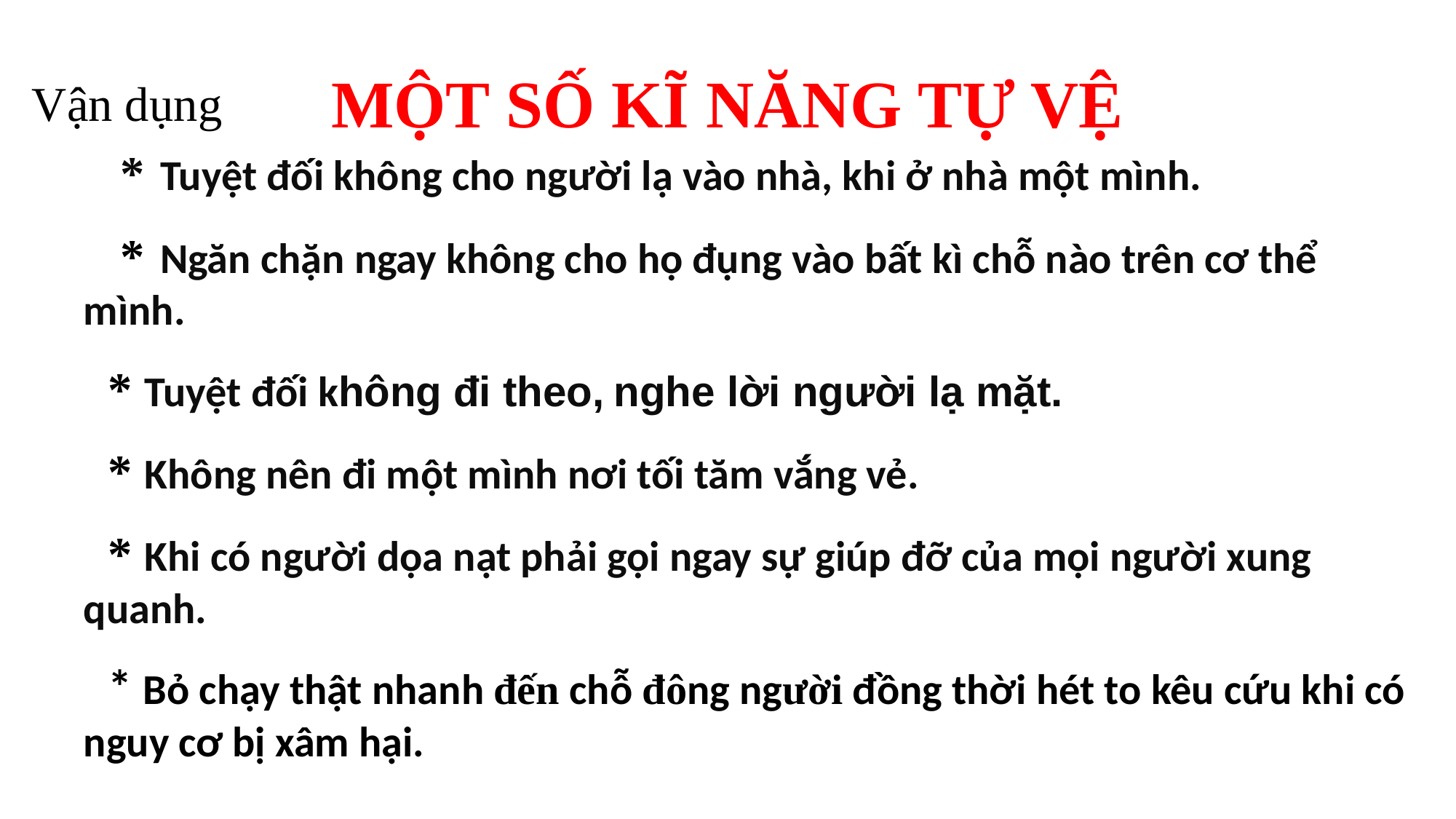

# MỘT SỐ KĨ NĂNG TỰ VỆ
Vận dụng
   *  Tuyệt đối không cho người lạ vào nhà, khi ở nhà một mình.
   *  Ngăn chặn ngay không cho họ đụng vào bất kì chỗ nào trên cơ thể mình.
  * Tuyệt đối không đi theo, nghe lời người lạ mặt.
  * Không nên đi một mình nơi tối tăm vắng vẻ.
  * Khi có người dọa nạt phải gọi ngay sự giúp đỡ của mọi người xung quanh.
  * Bỏ chạy thật nhanh đến chỗ đông người đồng thời hét to kêu cứu khi có nguy cơ bị xâm hại.